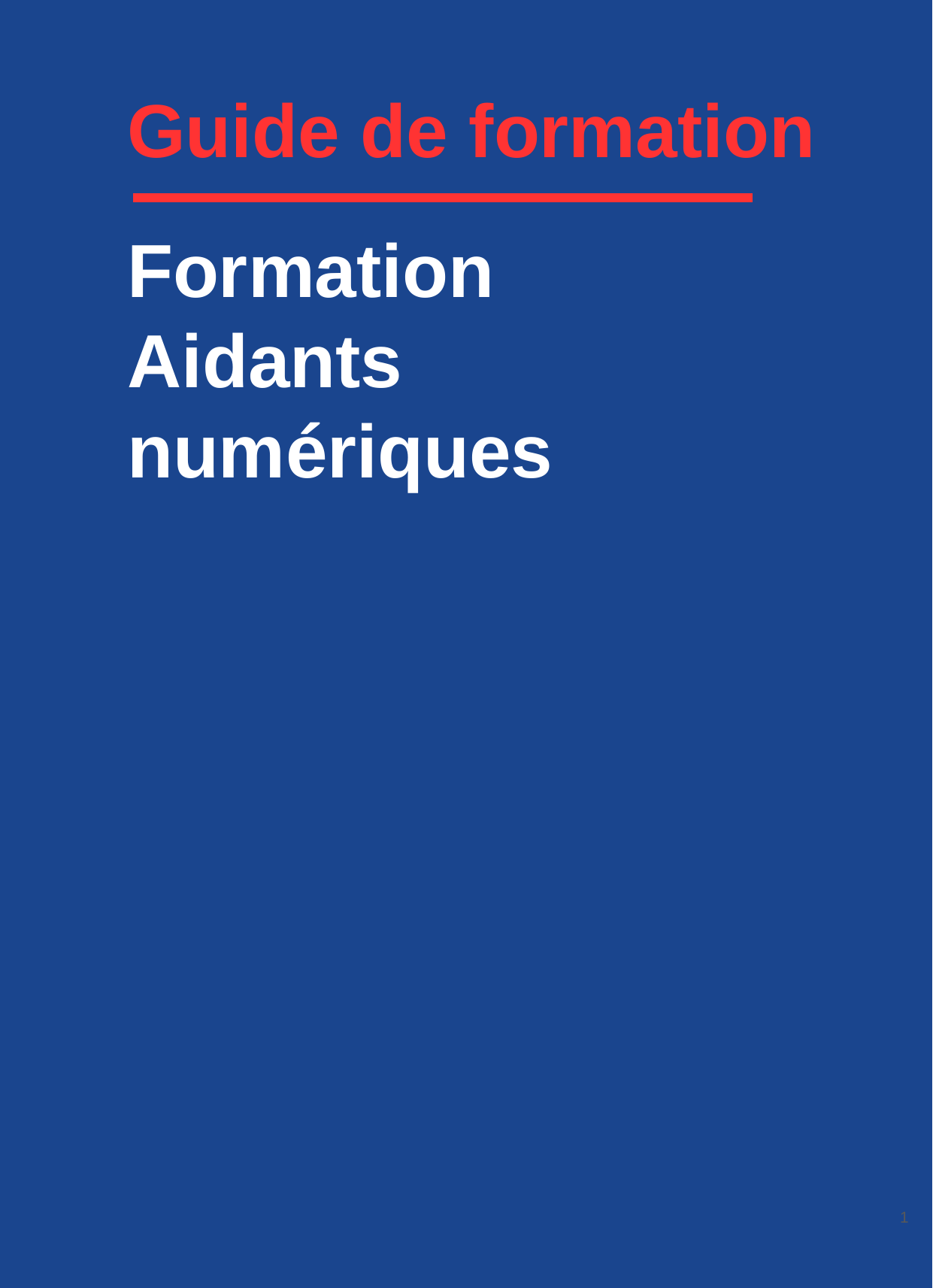

Guide de formation
Formation
Aidants numériques
1